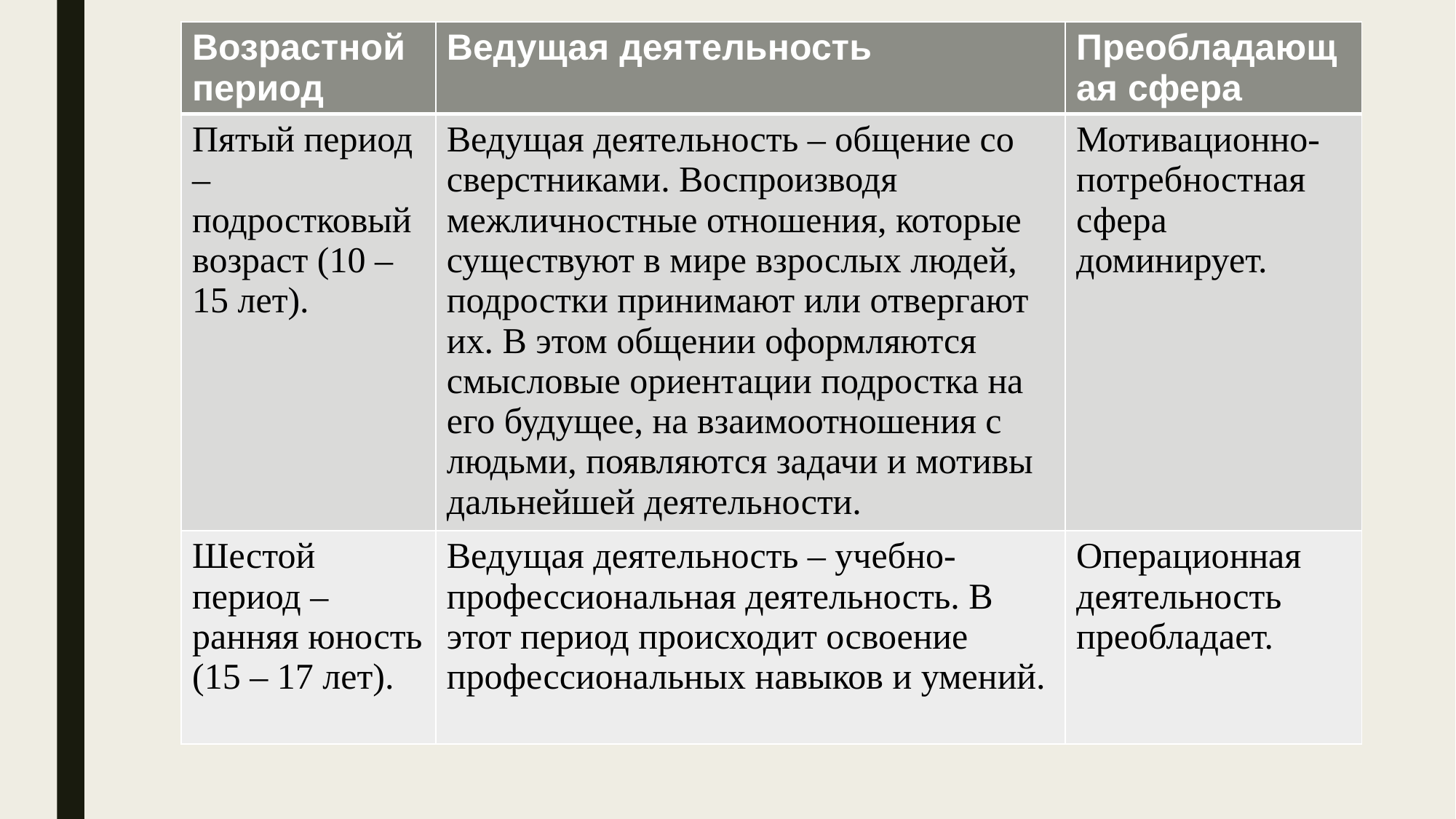

| Возрастной период | Ведущая деятельность | Преобладающая сфера |
| --- | --- | --- |
| Пятый период – подростковый возраст (10 –15 лет). | Ведущая деятельность – общение со сверстниками. Воспроизводя межличностные отношения, которые существуют в мире взрослых людей, подростки принимают или отвергают их. В этом общении оформляются смысловые ориентации подростка на его будущее, на взаимоотношения с людьми, появляются задачи и мотивы дальнейшей деятельности. | Мотивационно-потребностная сфера доминирует. |
| Шестой период – ранняя юность (15 – 17 лет). | Ведущая деятельность – учебно-профессиональная деятельность. В этот период происходит освоение профессиональных навыков и умений. | Операционная деятельность преобладает. |